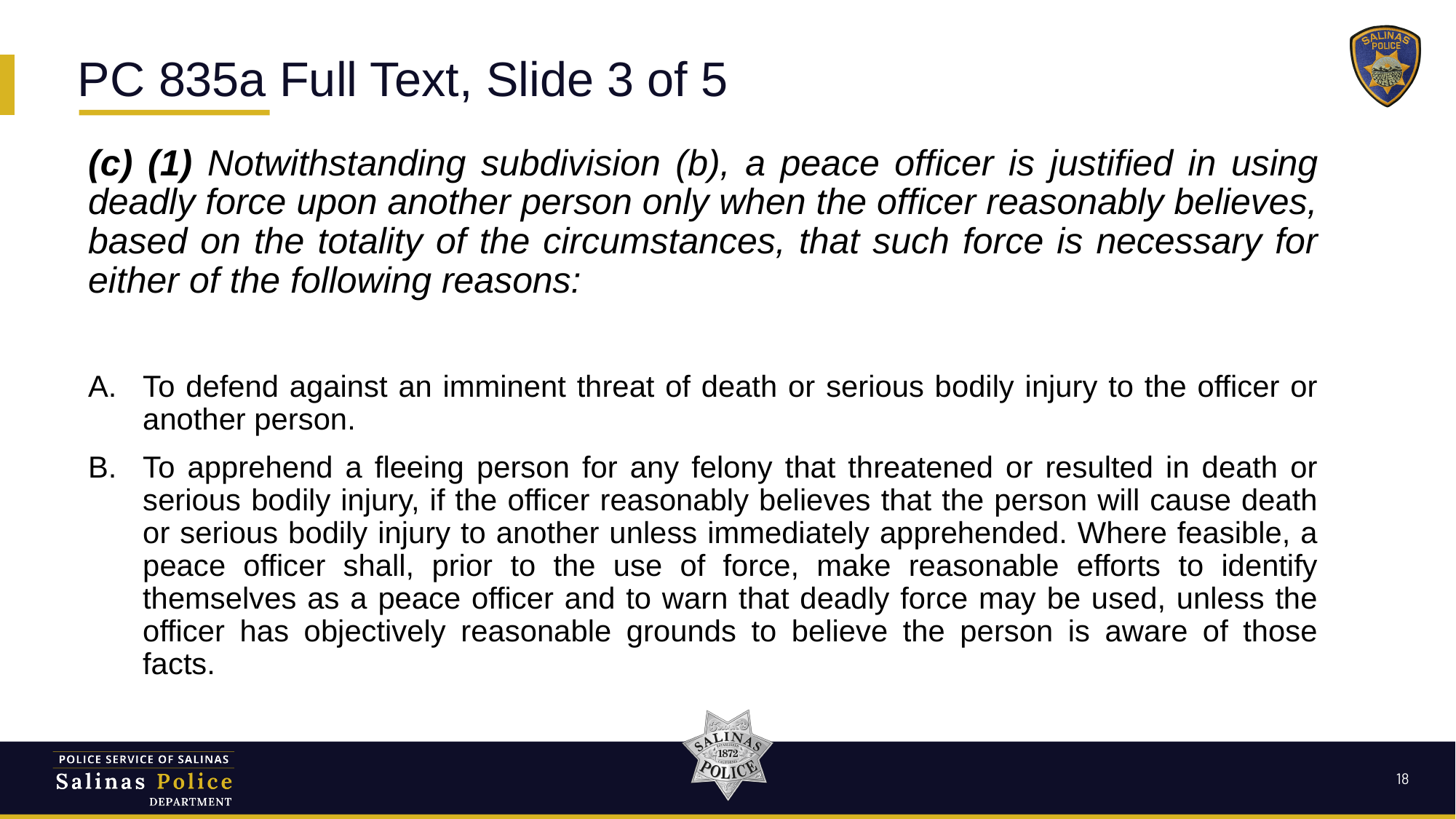

PC 835a Full Text, Slide 3 of 5
(c) (1) Notwithstanding subdivision (b), a peace officer is justified in using deadly force upon another person only when the officer reasonably believes, based on the totality of the circumstances, that such force is necessary for either of the following reasons:

To defend against an imminent threat of death or serious bodily injury to the officer or another person.
To apprehend a fleeing person for any felony that threatened or resulted in death or serious bodily injury, if the officer reasonably believes that the person will cause death or serious bodily injury to another unless immediately apprehended. Where feasible, a peace officer shall, prior to the use of force, make reasonable efforts to identify themselves as a peace officer and to warn that deadly force may be used, unless the officer has objectively reasonable grounds to believe the person is aware of those facts.